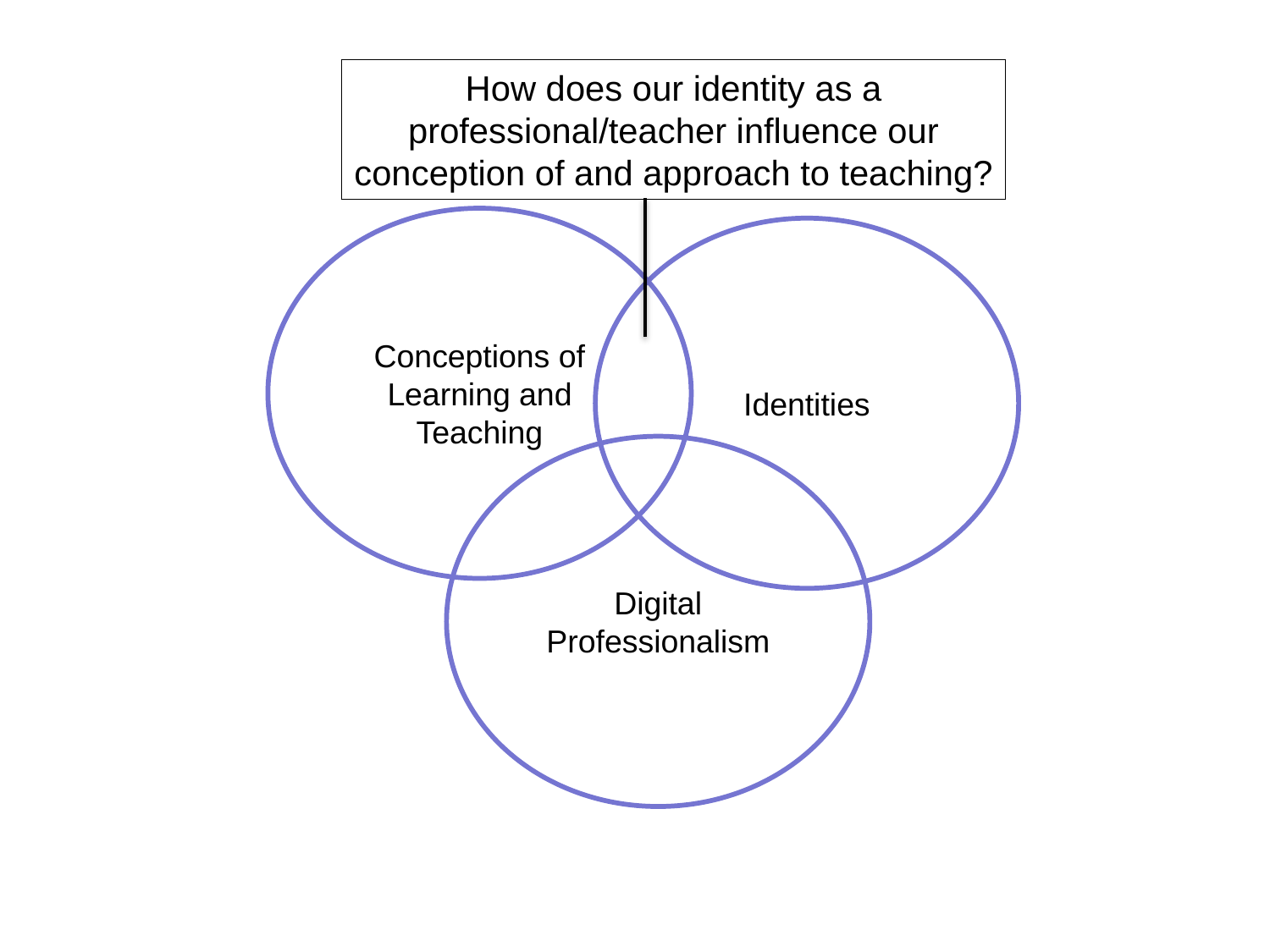

How does our identity as a
professional/teacher influence our
conception of and approach to teaching?
Conceptions of Learning and Teaching
Identities
Digital Professionalism